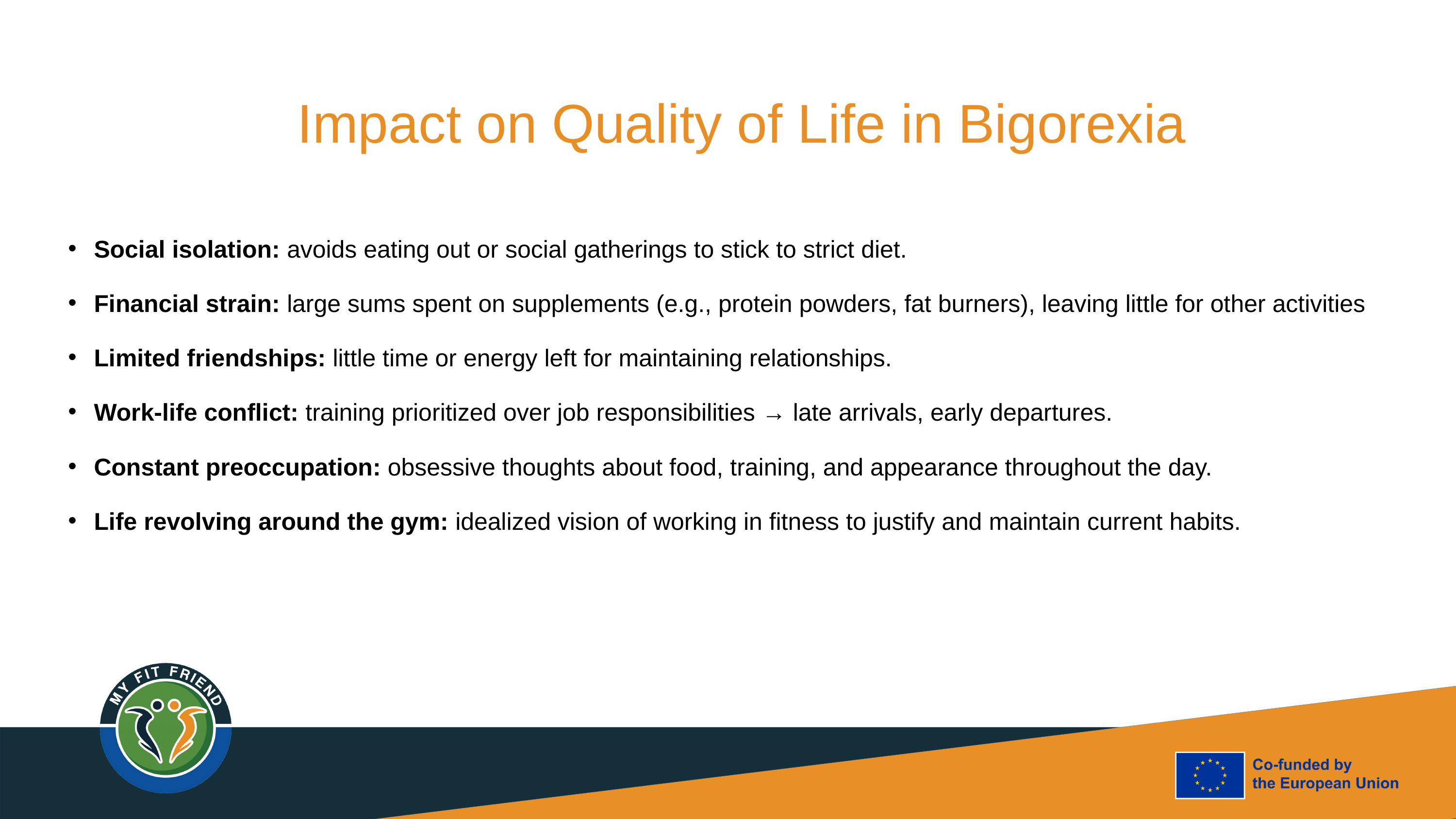

Impact on Quality of Life in Bigorexia

Social isolation: avoids eating out or social gatherings to stick to strict diet.
Financial strain: large sums spent on supplements (e.g., protein powders, fat burners), leaving little for other activities
Limited friendships: little time or energy left for maintaining relationships.
Work-life conflict: training prioritized over job responsibilities → late arrivals, early departures.
Constant preoccupation: obsessive thoughts about food, training, and appearance throughout the day.
Life revolving around the gym: idealized vision of working in fitness to justify and maintain current habits.